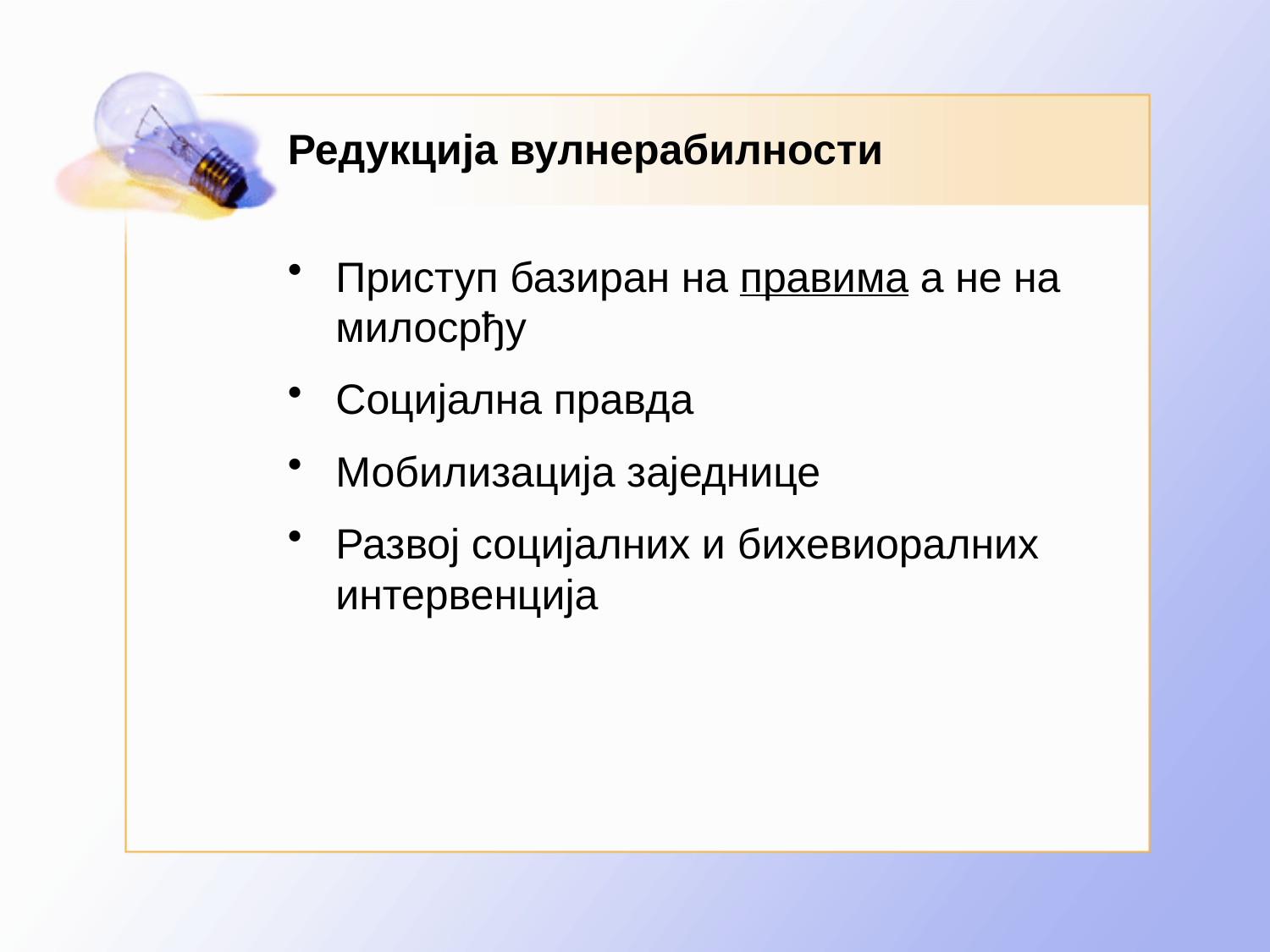

# Редукција вулнерабилности
Приступ базиран на правима а не на милосрђу
Социјална правда
Мобилизација заједнице
Развој социјалних и бихевиоралних интервенција